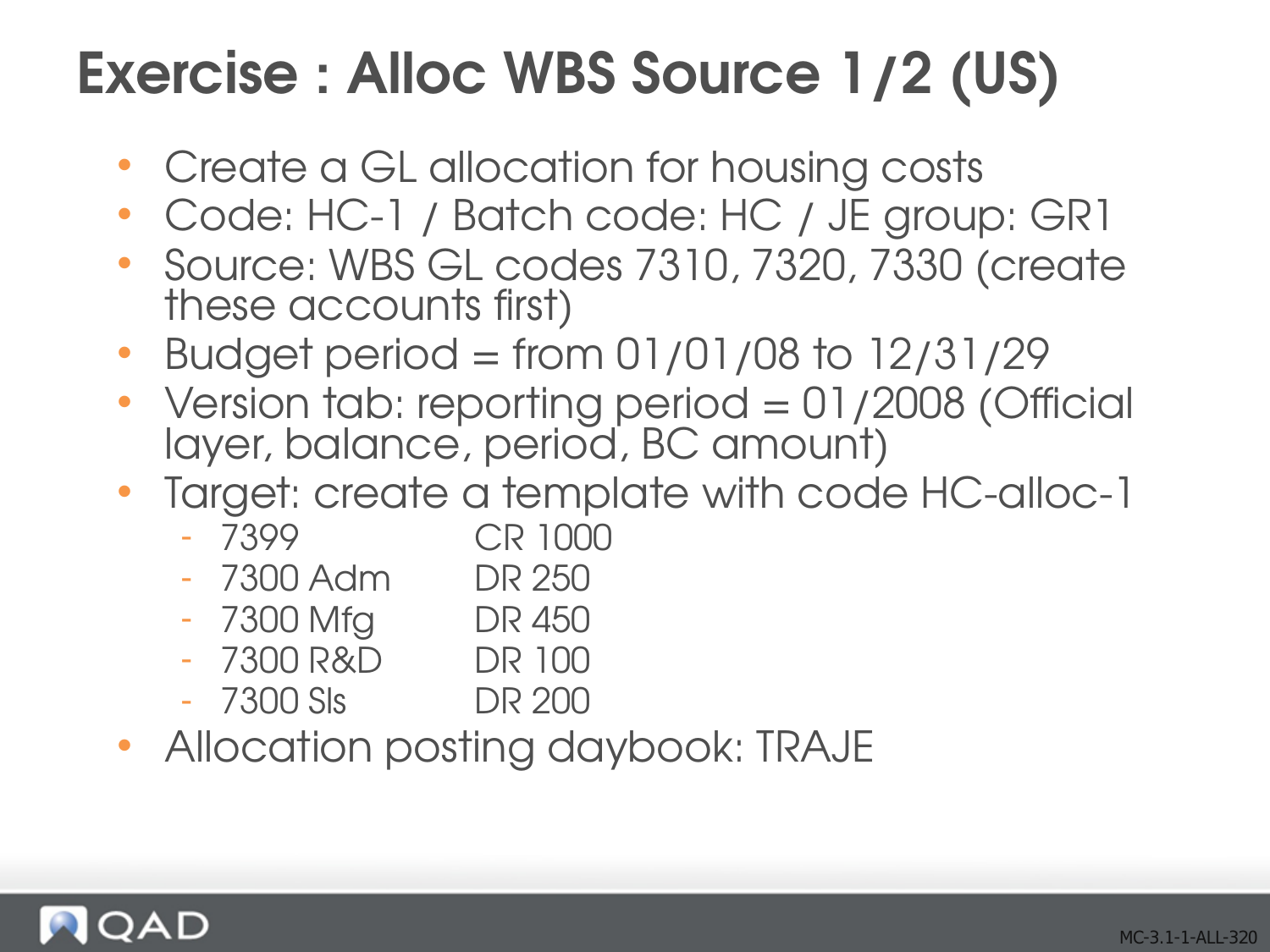

# Exercise : Alloc WBS Source 1/2 (US)
Create a GL allocation for housing costs
Code: HC-1 / Batch code: HC / JE group: GR1
Source: WBS GL codes 7310, 7320, 7330 (create these accounts first)
Budget period = from 01/01/08 to 12/31/29
Version tab: reporting period = 01/2008 (Official layer, balance, period, BC amount)
Target: create a template with code HC-alloc-1
7399 		CR 1000
7300 Adm 	DR 250
7300 Mfg  	DR 450
7300 R&D 	DR 100
7300 Sls   	DR 200
Allocation posting daybook: TRAJE
MC-3.1-1-ALL-320